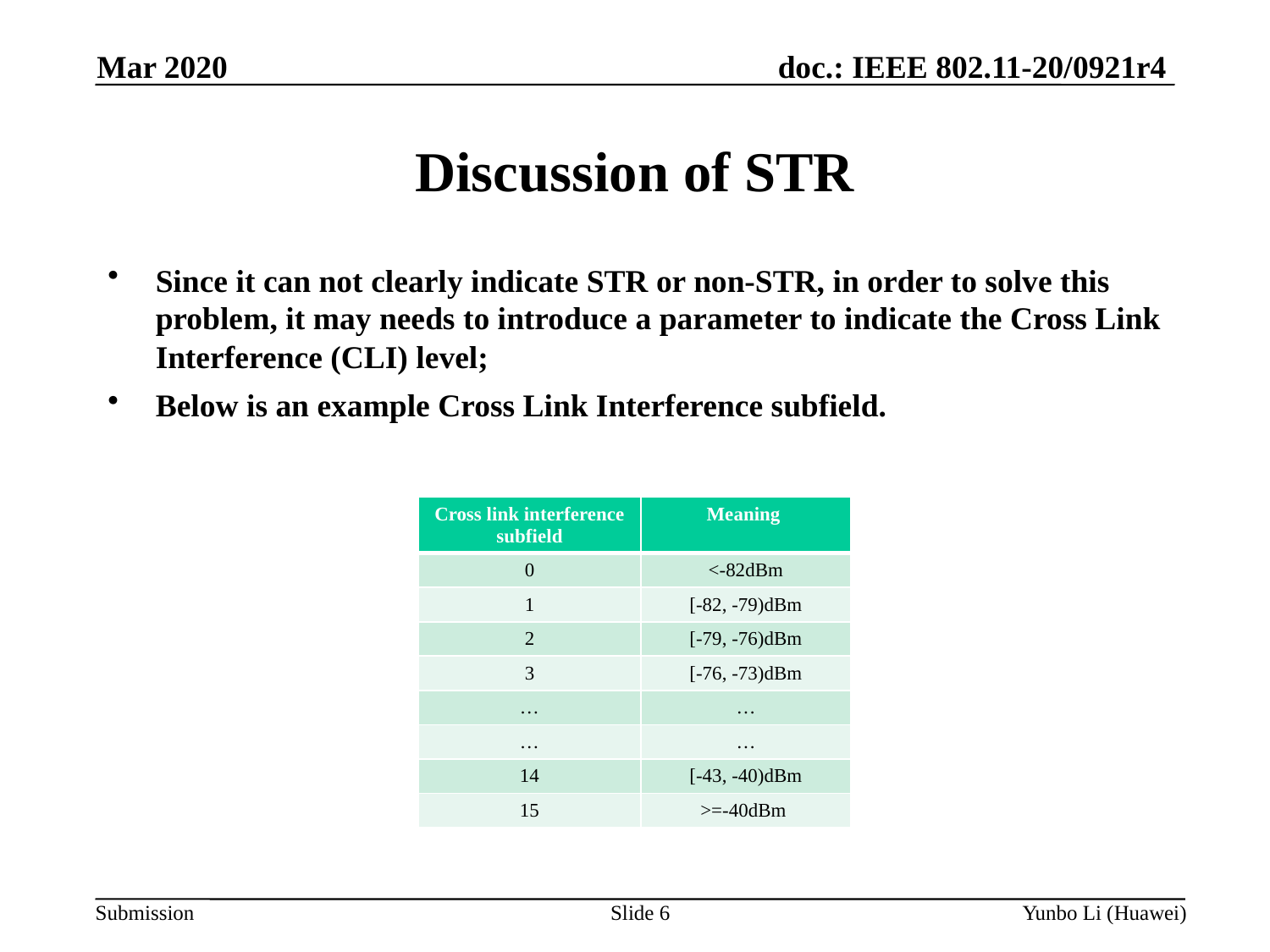

Mar 2020
Discussion of STR
Since it can not clearly indicate STR or non-STR, in order to solve this problem, it may needs to introduce a parameter to indicate the Cross Link Interference (CLI) level;
Below is an example Cross Link Interference subfield.
| Cross link interference subfield | Meaning |
| --- | --- |
| 0 | <-82dBm |
| 1 | [-82, -79)dBm |
| 2 | [-79, -76)dBm |
| 3 | [-76, -73)dBm |
| … | … |
| … | … |
| 14 | [-43, -40)dBm |
| 15 | >=-40dBm |
Slide 6
Yunbo Li (Huawei)